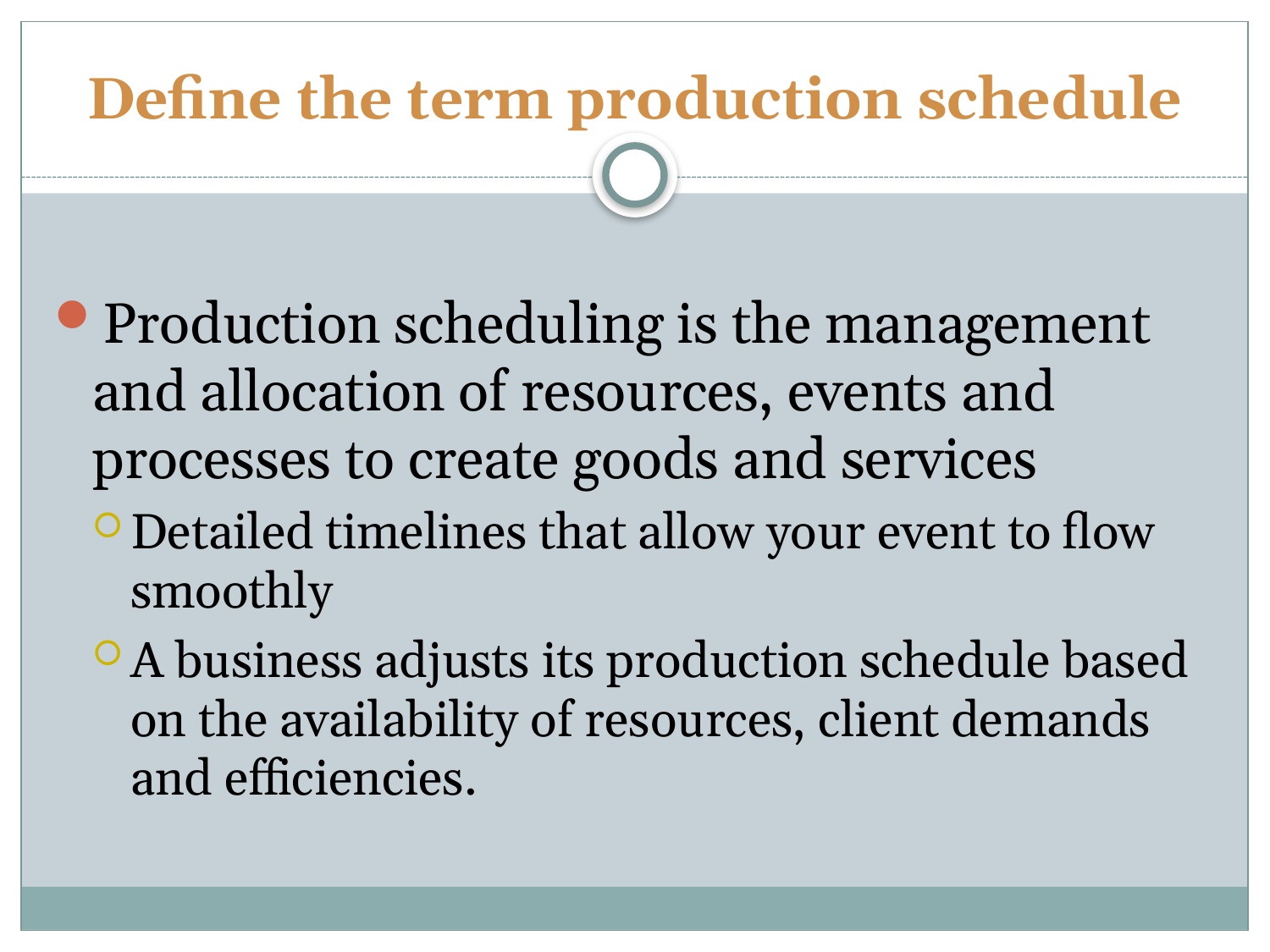

# Define the term production schedule

Production scheduling is the management and allocation of resources, events and processes to create goods and services
Detailed timelines that allow your event to flow smoothly
A business adjusts its production schedule based on the availability of resources, client demands and efficiencies.